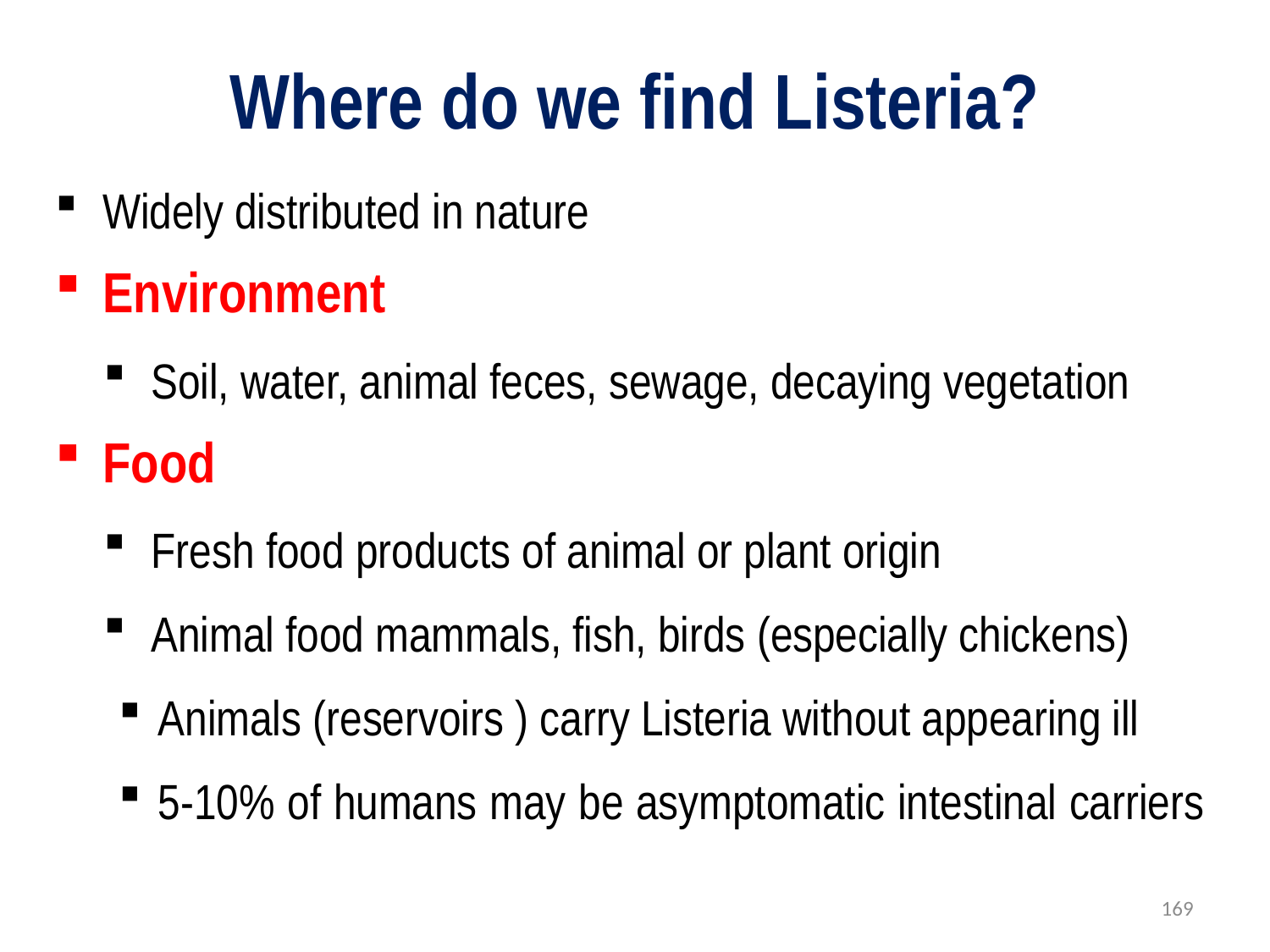

# Where do we find Listeria?
Widely distributed in nature
Environment
Soil, water, animal feces, sewage, decaying vegetation
Food
Fresh food products of animal or plant origin
Animal food mammals, fish, birds (especially chickens)
Animals (reservoirs ) carry Listeria without appearing ill
5-10% of humans may be asymptomatic intestinal carriers

169